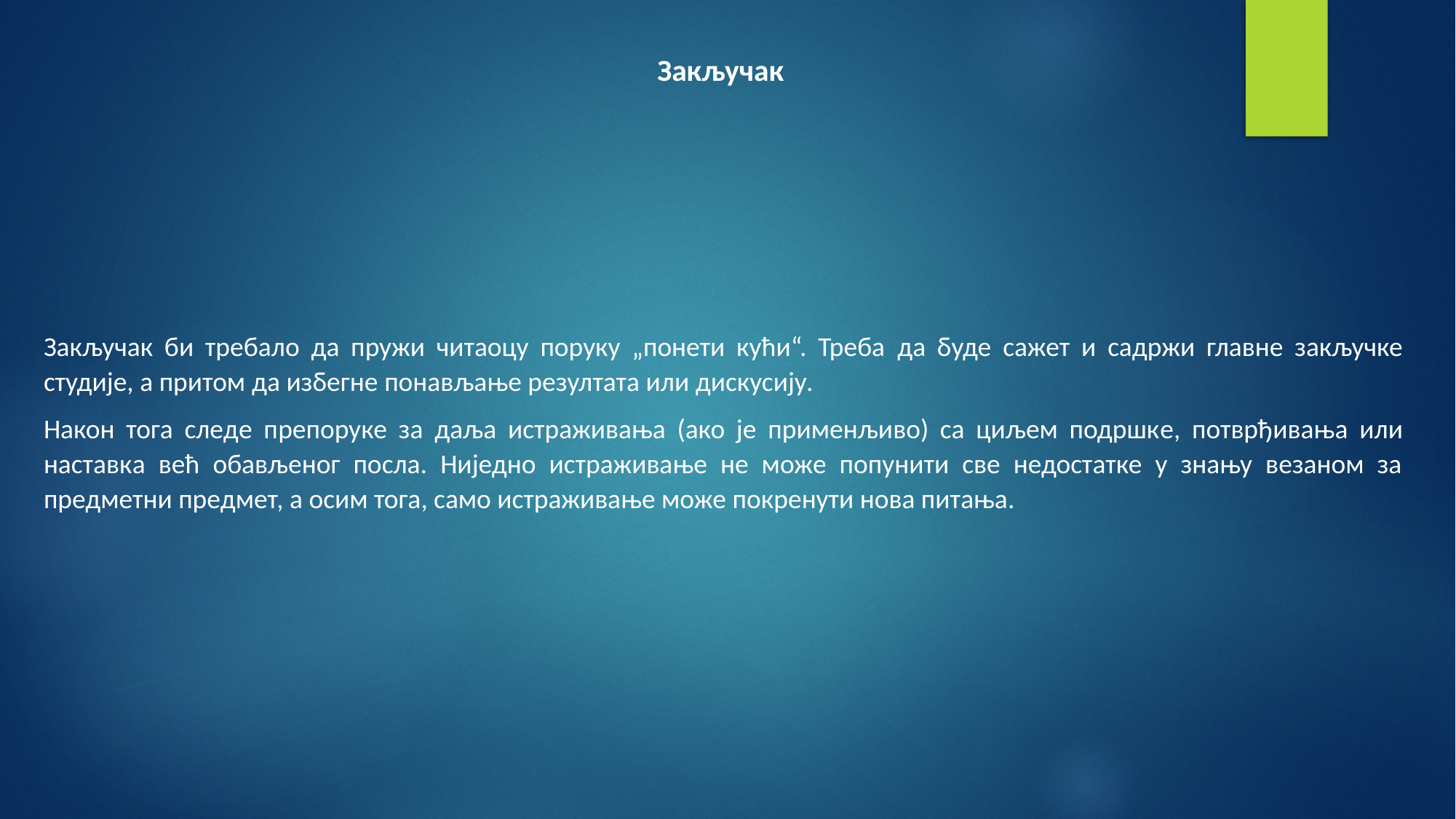

Закључак
Закључак би требало да пружи читаоцу поруку „понети кући“. Треба да буде сажет и садржи главне закључке студије, а притом да избегне понављање резултата или дискусију.
Након тога следе препоруке за даља истраживања (ако је применљиво) са циљем подршке, потврђивања или наставка већ обављеног посла. Ниједно истраживање не може попунити све недостатке у знању везаном за предметни предмет, а осим тога, само истраживање може покренути нова питања.